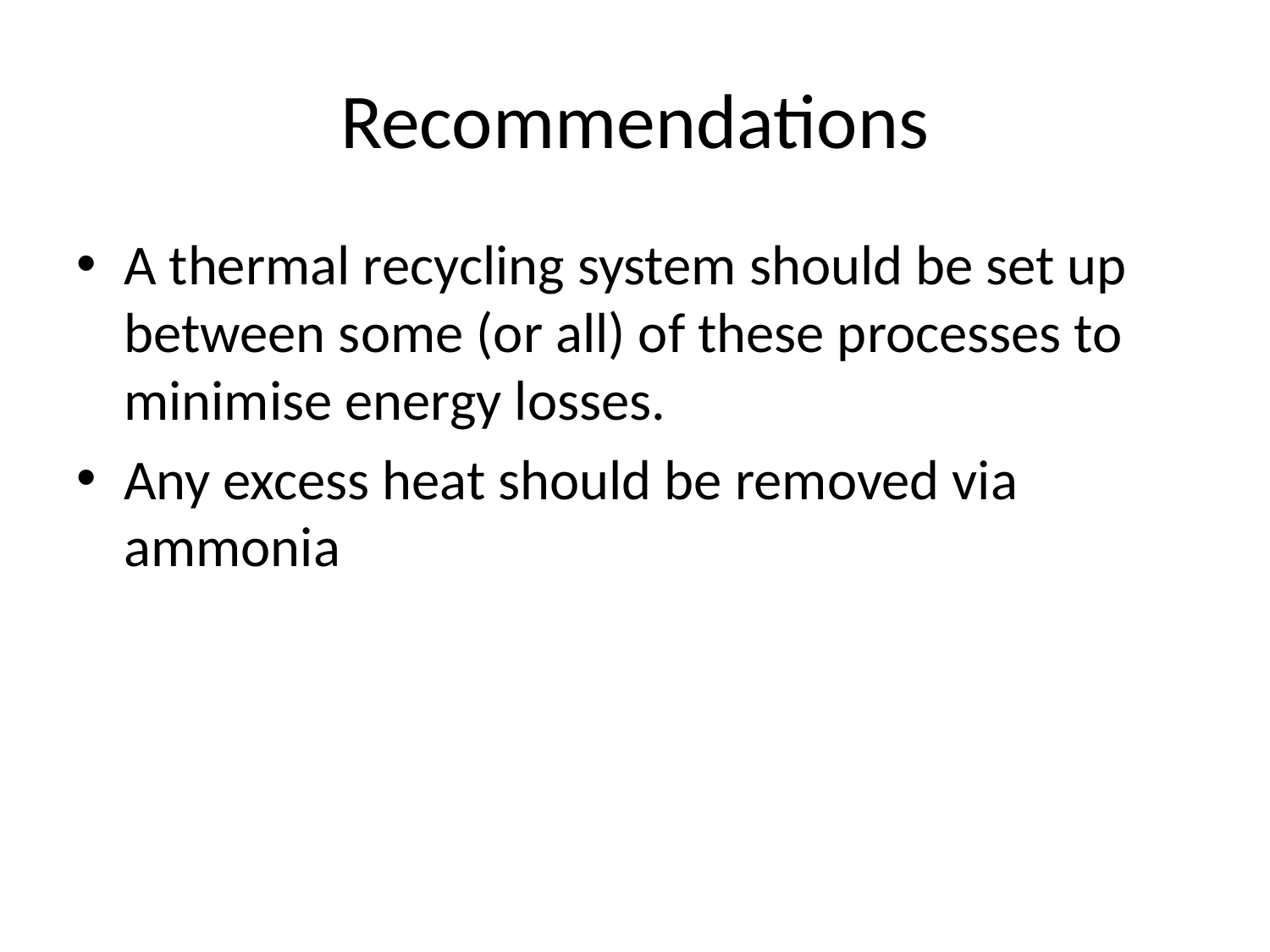

# Recommendations
A thermal recycling system should be set up between some (or all) of these processes to minimise energy losses.
Any excess heat should be removed via ammonia